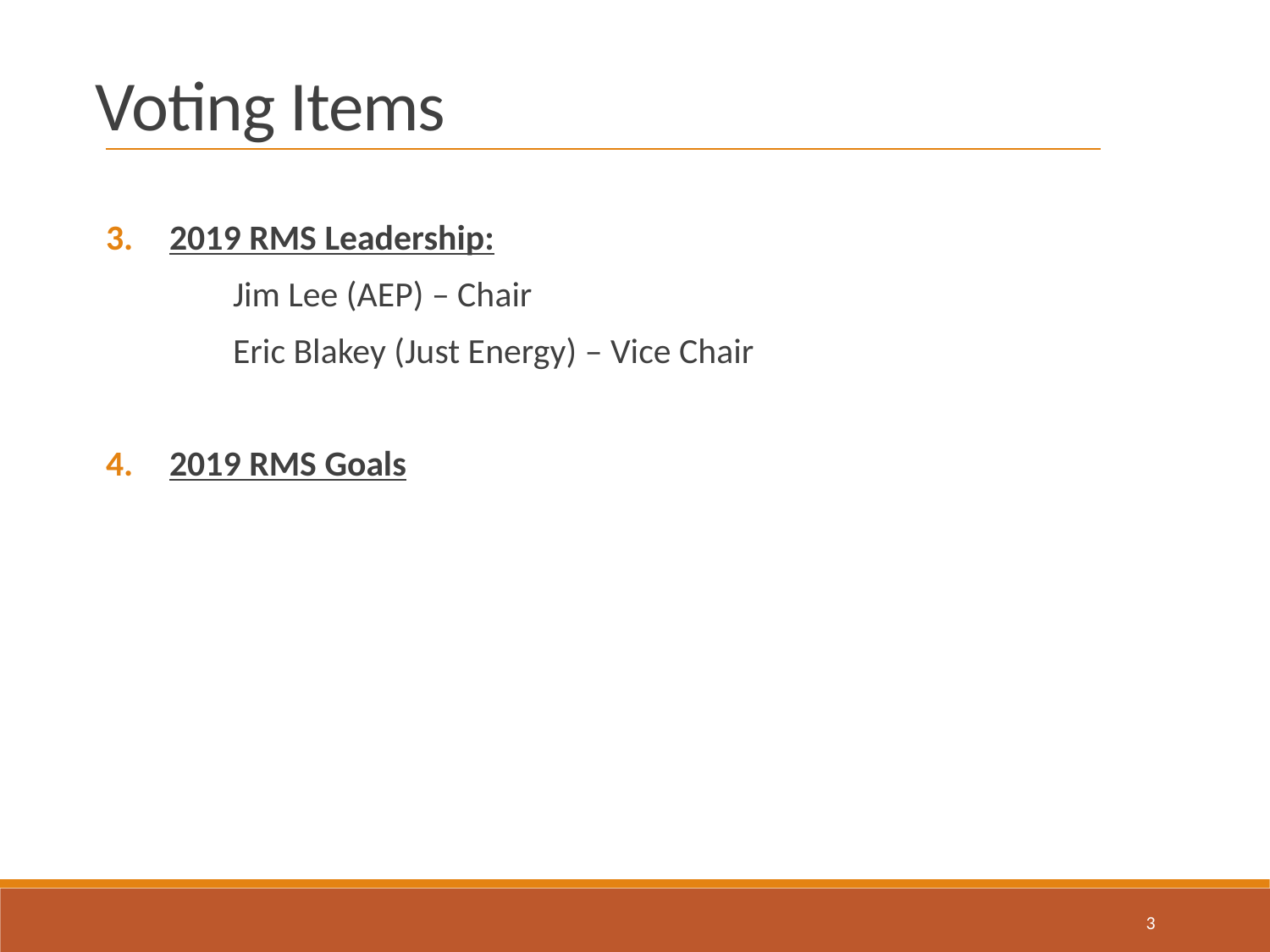

Voting Items

2019 RMS Leadership:
	Jim Lee (AEP) – Chair
	Eric Blakey (Just Energy) – Vice Chair

2019 RMS Goals
3